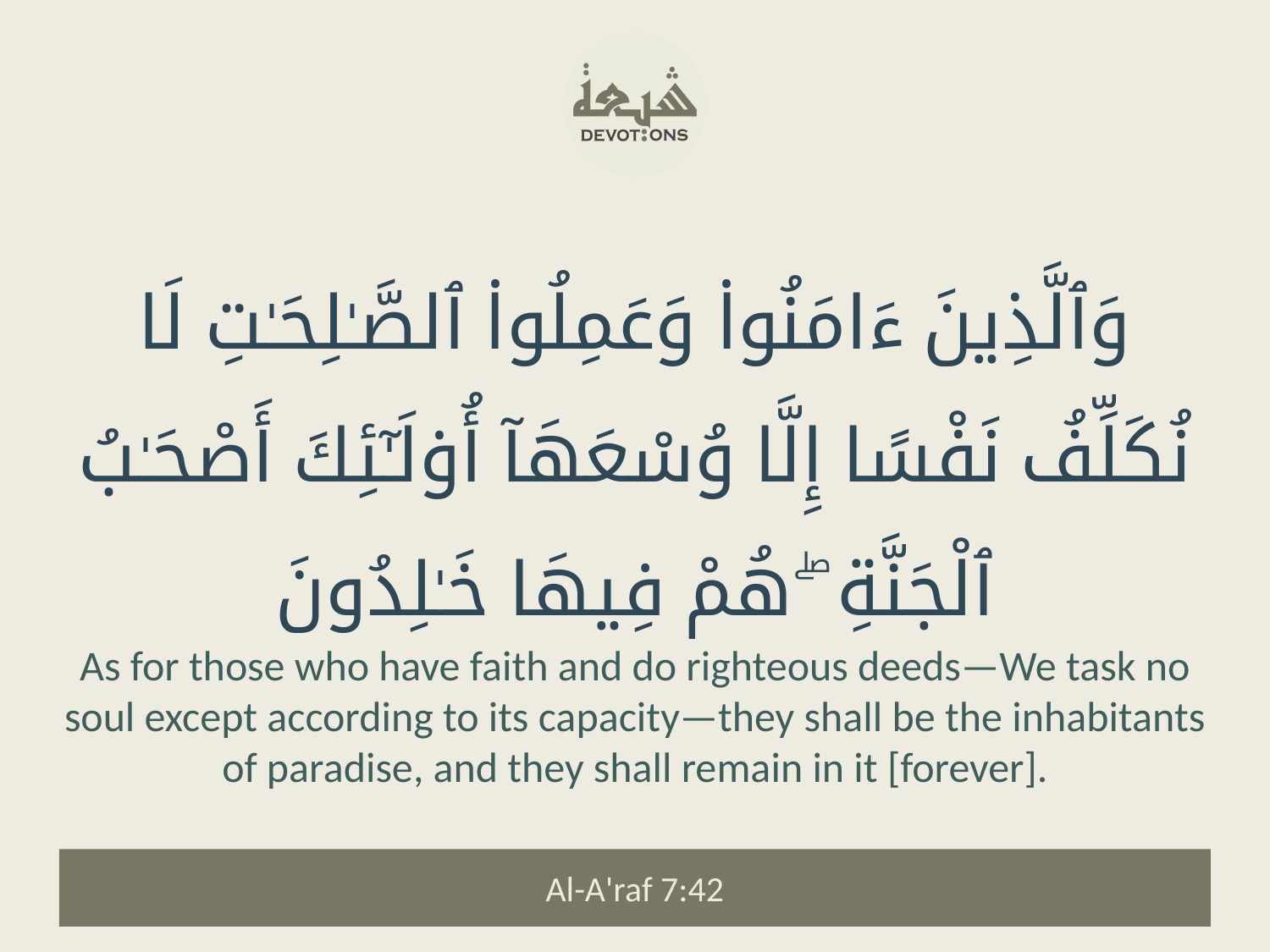

وَٱلَّذِينَ ءَامَنُوا۟ وَعَمِلُوا۟ ٱلصَّـٰلِحَـٰتِ لَا نُكَلِّفُ نَفْسًا إِلَّا وُسْعَهَآ أُو۟لَـٰٓئِكَ أَصْحَـٰبُ ٱلْجَنَّةِ ۖ هُمْ فِيهَا خَـٰلِدُونَ
As for those who have faith and do righteous deeds—We task no soul except according to its capacity—they shall be the inhabitants of paradise, and they shall remain in it [forever].
Al-A'raf 7:42